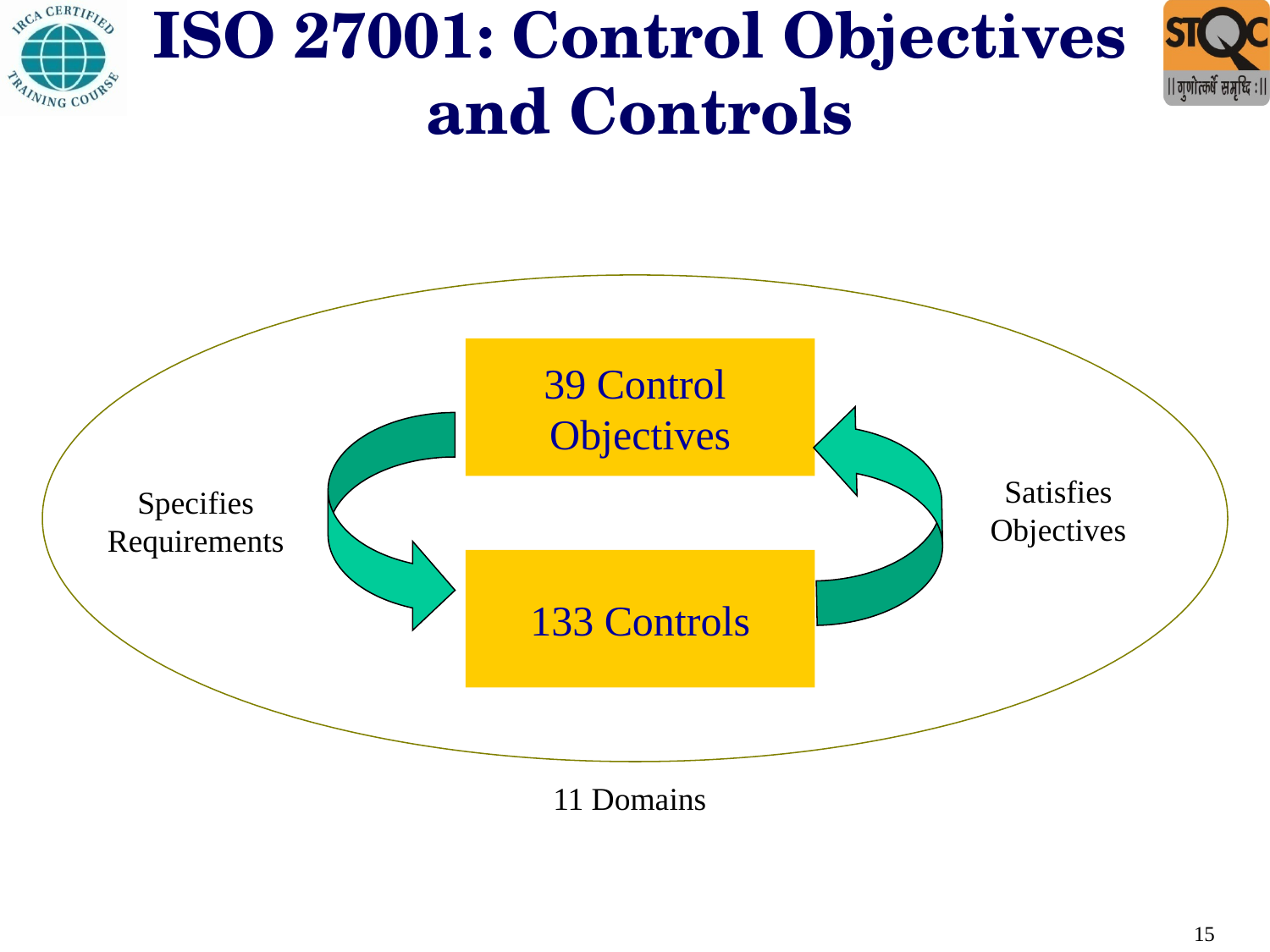

# ISO 27001: Control Objectives and Controls

39 Control
Objectives

Satisfies Objectives
Specifies Requirements
133 Controls
11 Domains

15